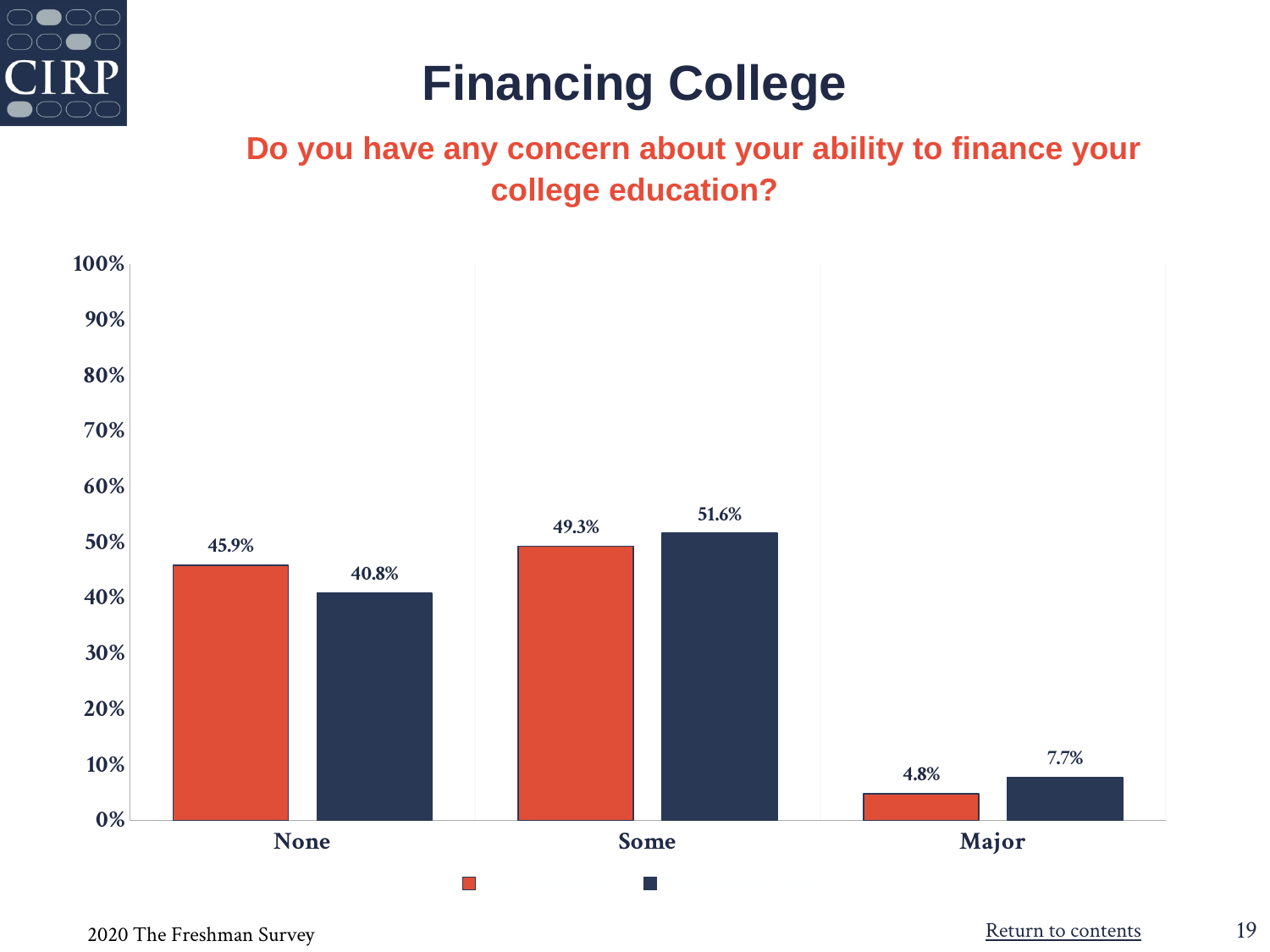

# Financing College Do you have any concern about your ability to finance your college education?

### Chart

| Category | Your Institution | Comparison Group |
|---|---|---|
| None | 0.459 | 0.408 |
| Some | 0.493 | 0.516 |
| Major | 0.048 | 0.077 |
2020 The Freshman Survey
Return to contents
19